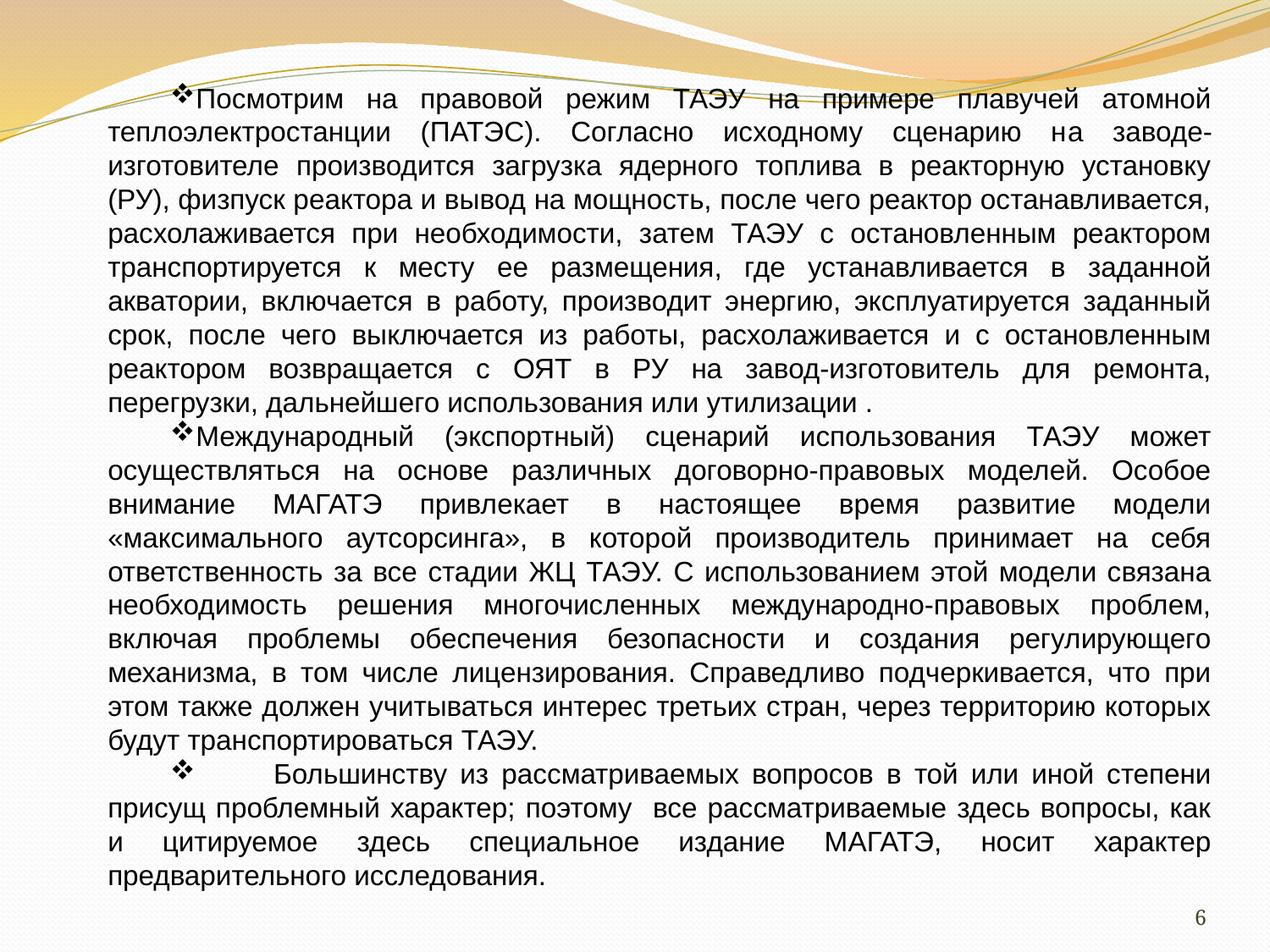

Посмотрим на правовой режим ТАЭУ на примере плавучей атомной теплоэлектростанции (ПАТЭС). Согласно исходному сценарию на заводе-изготовителе производится загрузка ядерного топлива в реакторную установку (РУ), физпуск реактора и вывод на мощность, после чего реактор останавливается, расхолаживается при необходимости, затем ТАЭУ с остановленным реактором транспортируется к месту ее размещения, где устанавливается в заданной акватории, включается в работу, производит энергию, эксплуатируется заданный срок, после чего выключается из работы, расхолаживается и с остановленным реактором возвращается с ОЯТ в РУ на завод-изготовитель для ремонта, перегрузки, дальнейшего использования или утилизации .
Международный (экспортный) сценарий использования ТАЭУ может осуществляться на основе различных договорно-правовых моделей. Особое внимание МАГАТЭ привлекает в настоящее время развитие модели «максимального аутсорсинга», в которой производитель принимает на себя ответственность за все стадии ЖЦ ТАЭУ. С использованием этой модели связана необходимость решения многочисленных международно-правовых проблем, включая проблемы обеспечения безопасности и создания регулирующего механизма, в том числе лицензирования. Справедливо подчеркивается, что при этом также должен учитываться интерес третьих стран, через территорию которых будут транспортироваться ТАЭУ.
      Большинству из рассматриваемых вопросов в той или иной степени присущ проблемный характер; поэтому  все рассматриваемые здесь вопросы, как и цитируемое здесь специальное издание МАГАТЭ, носит характер предварительного исследования.

6